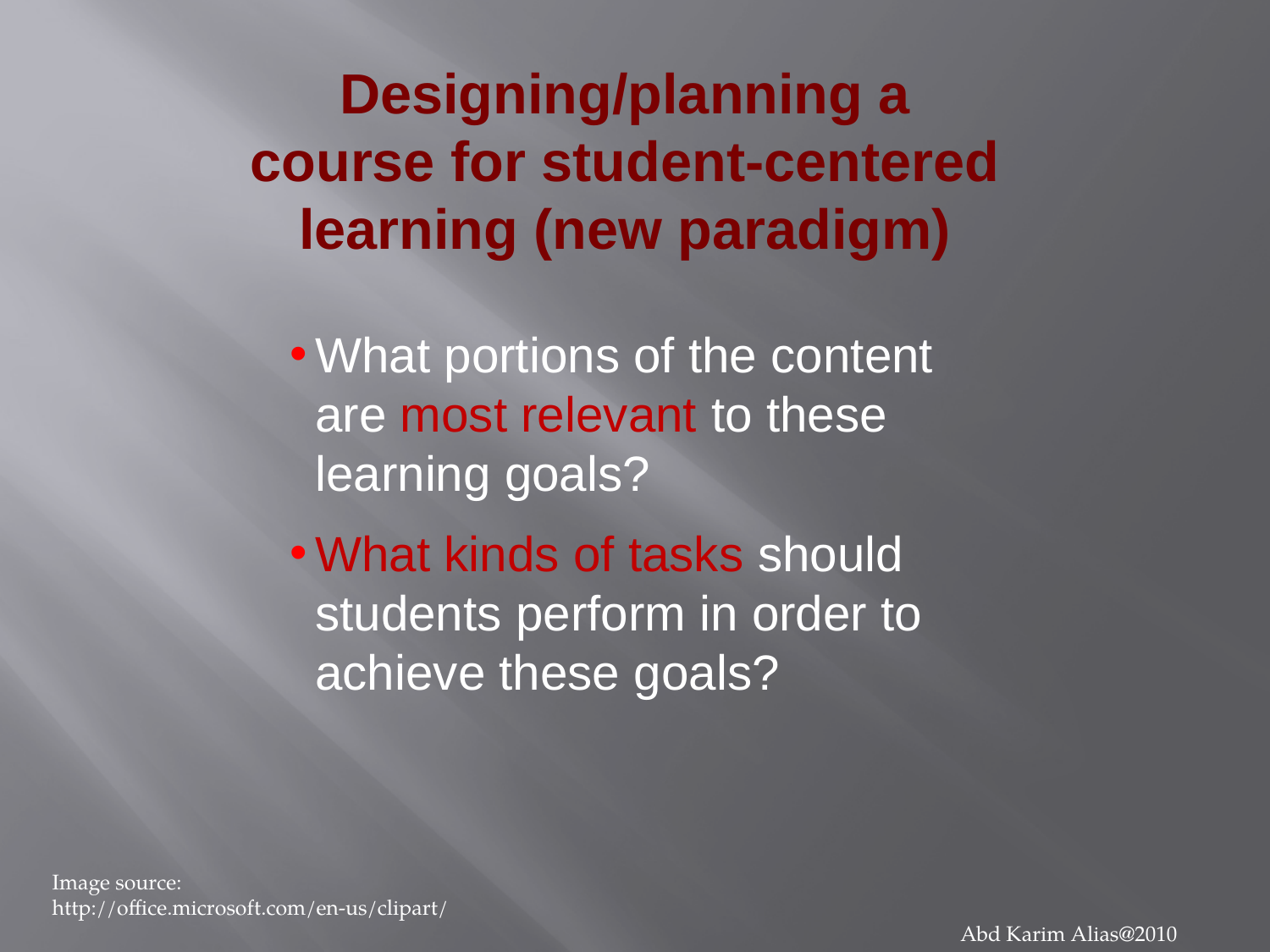

# Designing/planning a course for student-centered learning (new paradigm)
What portions of the content are most relevant to these learning goals?
What kinds of tasks should students perform in order to achieve these goals?
Image source: http://office.microsoft.com/en-us/clipart/
Abd Karim Alias@2010